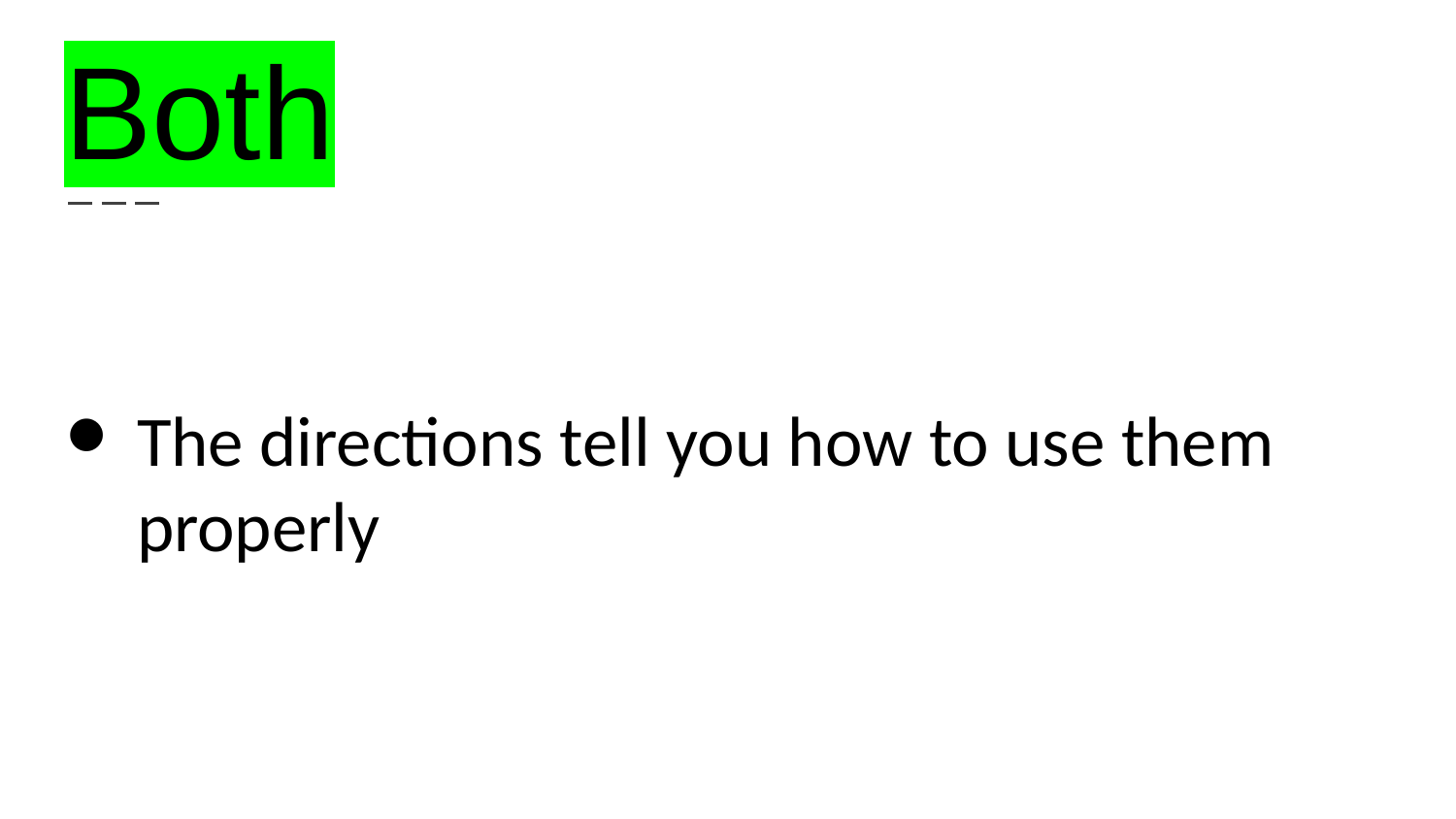

# Both
The directions tell you how to use them properly